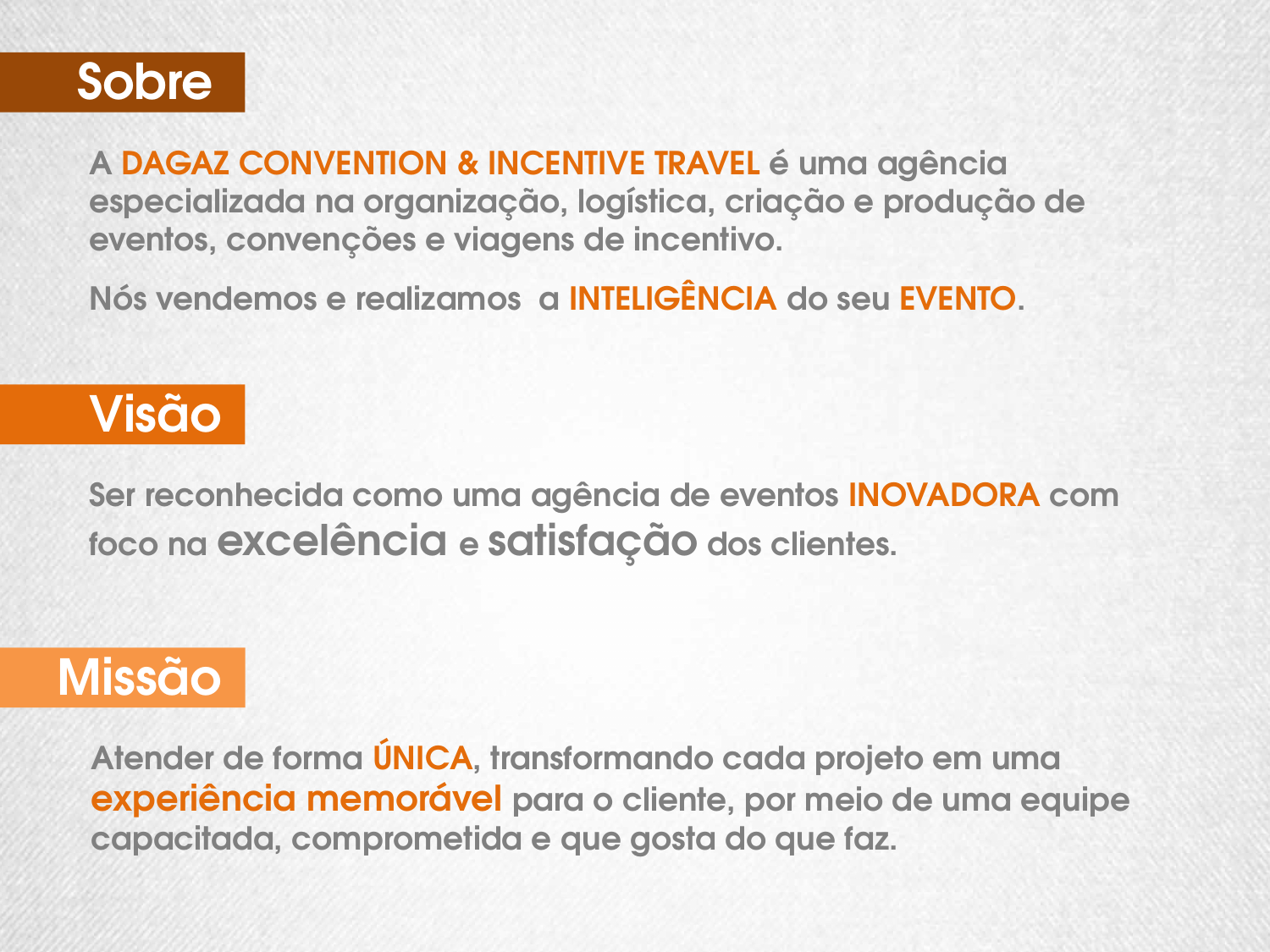

Sobre

A DAGAZ CONVENTION & INCENTIVE TRAVEL é uma agência especializada na organização, logística, criação e produção de eventos, convenções e viagens de incentivo.

Nós vendemos e realizamos  a INTELIGÊNCIA do seu EVENTO.
Visão

Ser reconhecida como uma agência de eventos INOVADORA com foco na excelência e satisfação dos clientes.
Missão

Atender de forma ÚNICA, transformando cada projeto em uma experiência memorável para o cliente, por meio de uma equipe capacitada, comprometida e que gosta do que faz.